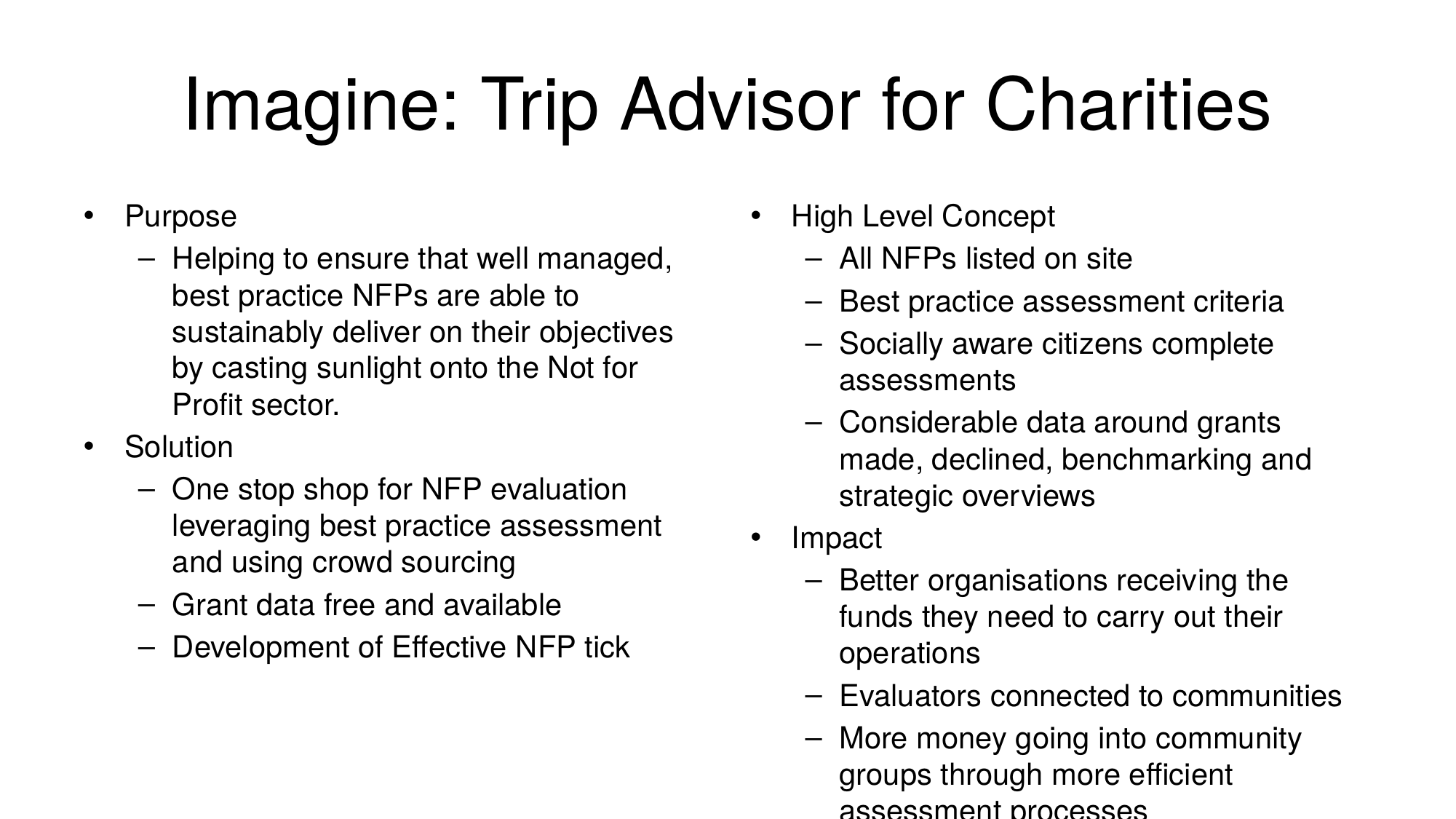

# Imagine: Trip Advisor for Charities
Purpose
Helping to ensure that well managed, best practice NFPs are able to sustainably deliver on their objectives by casting sunlight onto the Not for Profit sector.
Solution
One stop shop for NFP evaluation leveraging best practice assessment and using crowd sourcing
Grant data free and available
Development of Effective NFP tick

High Level Concept
All NFPs listed on site
Best practice assessment criteria
Socially aware citizens complete assessments
Considerable data around grants made, declined, benchmarking and strategic overviews
Impact
Better organisations receiving the funds they need to carry out their operations
Evaluators connected to communities
More money going into community groups through more efficient assessment processes